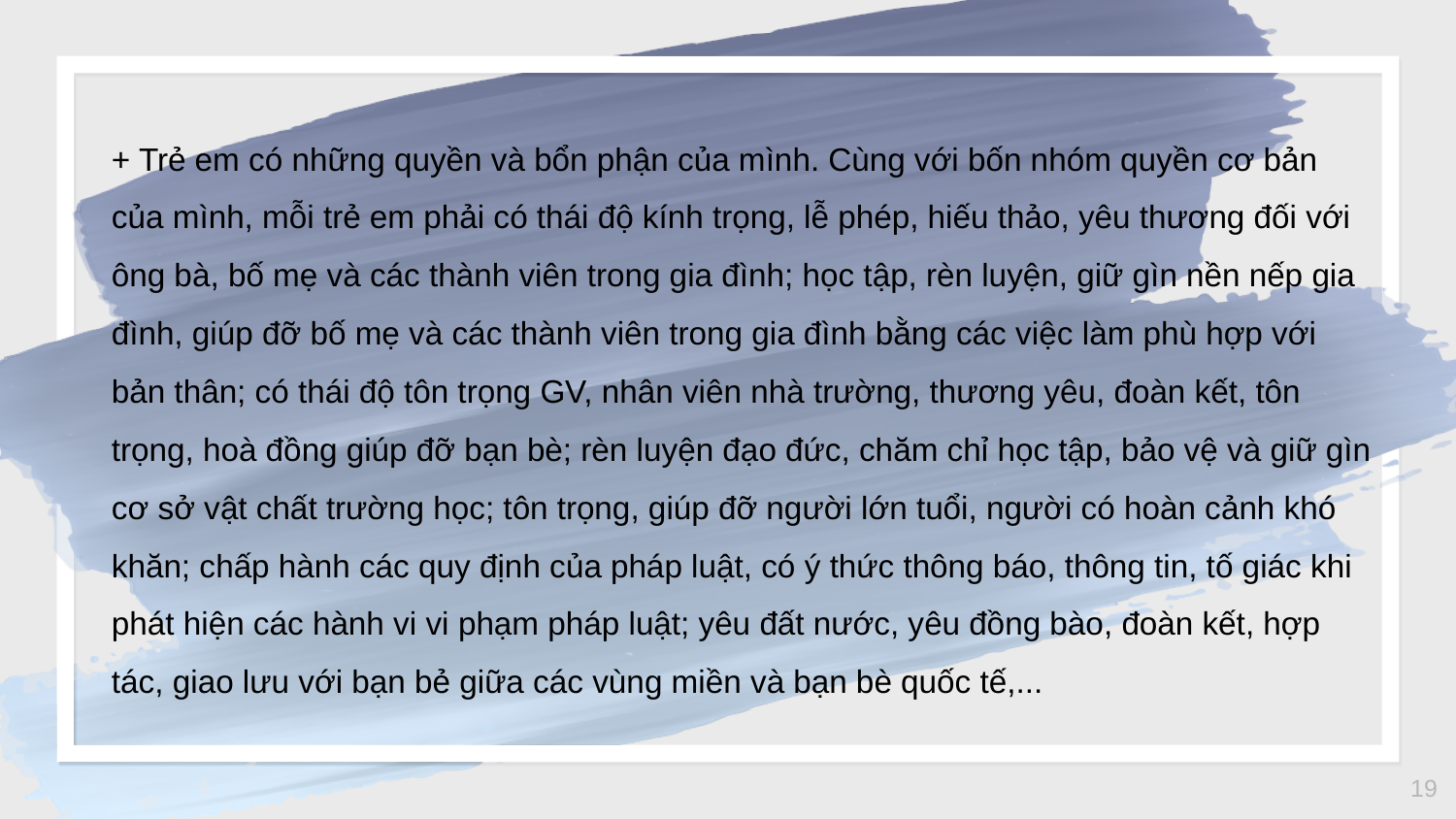

+ Trẻ em có những quyền và bổn phận của mình. Cùng với bốn nhóm quyền cơ bản của mình, mỗi trẻ em phải có thái độ kính trọng, lễ phép, hiếu thảo, yêu thương đối với ông bà, bố mẹ và các thành viên trong gia đình; học tập, rèn luyện, giữ gìn nền nếp gia đình, giúp đỡ bố mẹ và các thành viên trong gia đình bằng các việc làm phù hợp với bản thân; có thái độ tôn trọng GV, nhân viên nhà trường, thương yêu, đoàn kết, tôn trọng, hoà đồng giúp đỡ bạn bè; rèn luyện đạo đức, chăm chỉ học tập, bảo vệ và giữ gìn cơ sở vật chất trường học; tôn trọng, giúp đỡ người lớn tuổi, người có hoàn cảnh khó khăn; chấp hành các quy định của pháp luật, có ý thức thông báo, thông tin, tố giác khi phát hiện các hành vi vi phạm pháp luật; yêu đất nước, yêu đồng bào, đoàn kết, hợp tác, giao lưu với bạn bẻ giữa các vùng miền và bạn bè quốc tế,...
19